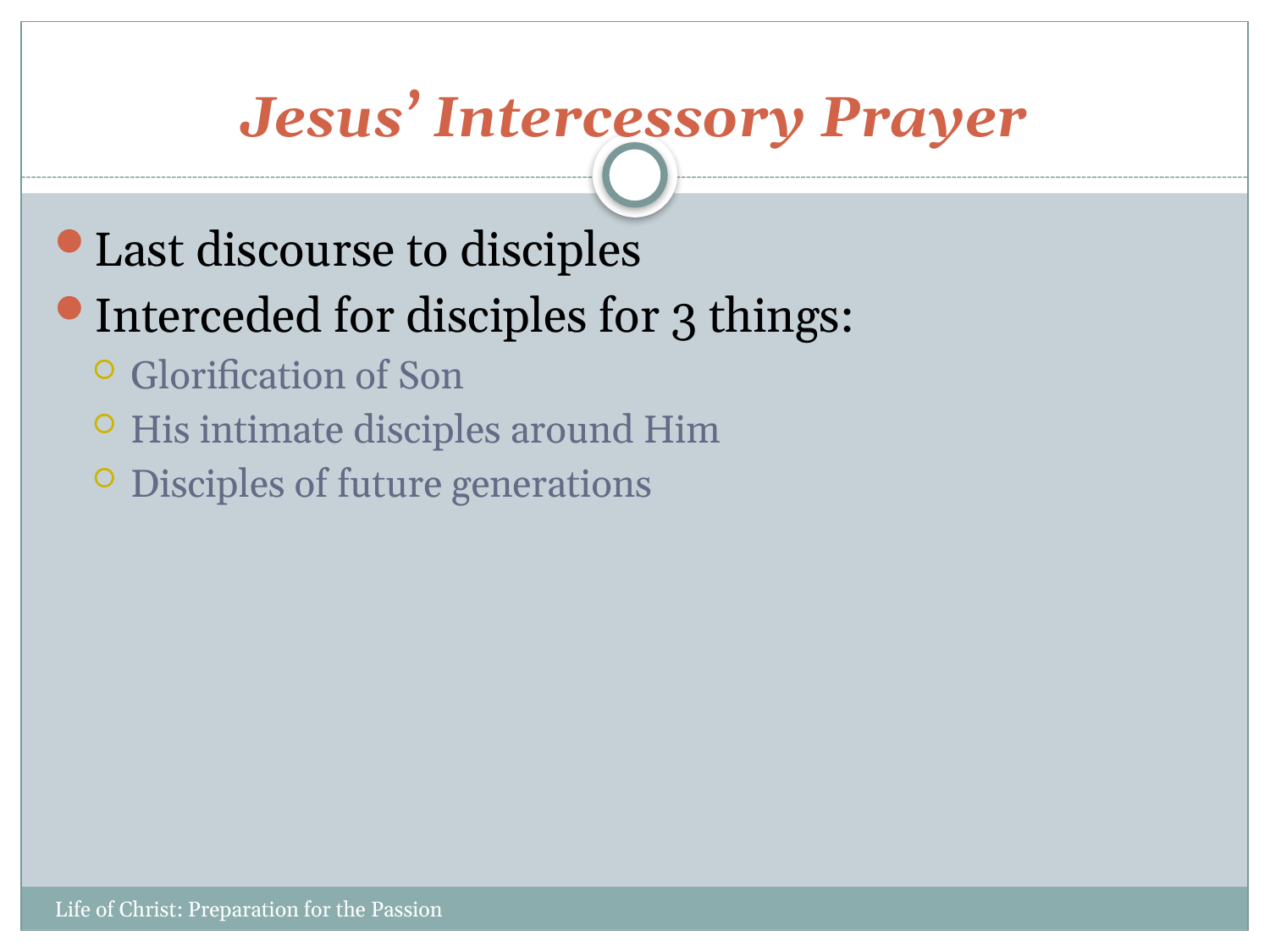

# Jesus’ Intercessory Prayer
Last discourse to disciples
Interceded for disciples for 3 things:
Glorification of Son
His intimate disciples around Him
Disciples of future generations

Life of Christ: Preparation for the Passion